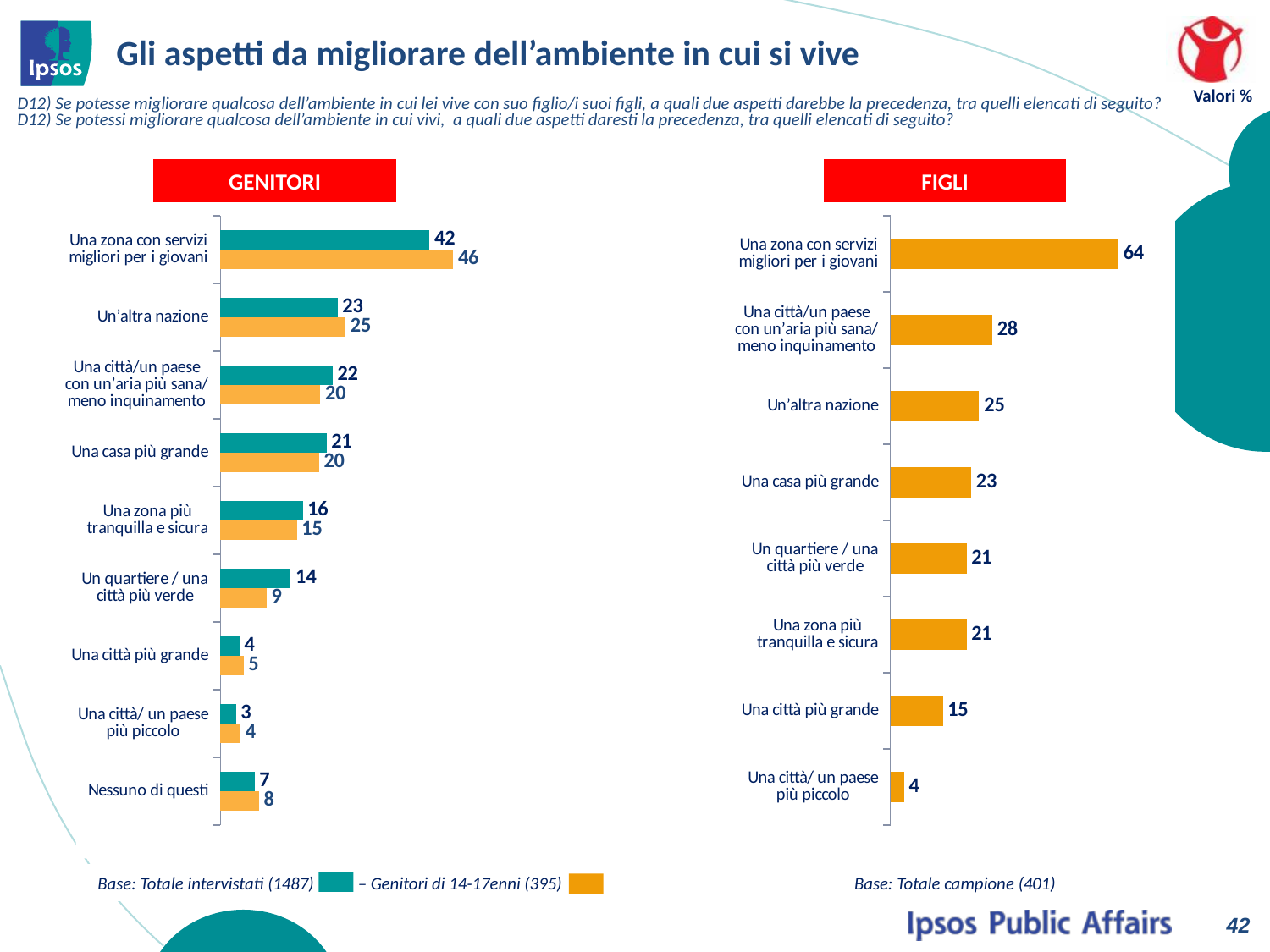

# Gli aspetti da migliorare dell’ambiente in cui si vive
Valori %
D12) Se potesse migliorare qualcosa dell’ambiente in cui lei vive con suo figlio/i suoi figli, a quali due aspetti darebbe la precedenza, tra quelli elencati di seguito?
D12) Se potessi migliorare qualcosa dell’ambiente in cui vivi,  a quali due aspetti daresti la precedenza, tra quelli elencati di seguito?
GENITORI
FIGLI

### Chart

| Category | 2013 | gen |
|---|---|---|
| Una zona con servizi migliori per i giovani | 41.6 | 46.3 |
| Un’altra nazione | 23.3 | 24.9 |
| Una città/un paese con un’aria più sana/ meno inquinamento | 22.3 | 19.9 |
| Una casa più grande | 21.1 | 19.6 |
| Una zona più tranquilla e sicura | 16.4 | 15.2 |
| Un quartiere / una città più verde | 14.0 | 9.200000000000001 |
| Una città più grande | 3.8 | 4.6 |
| Una città/ un paese più piccolo | 3.1 | 4.0 |
| Nessuno di questi | 6.8 | 7.7 |

### Chart

| Category | 2013 |
|---|---|
| Una zona con servizi migliori per i giovani | 63.5 |
| Una città/un paese con un’aria più sana/ meno inquinamento | 28.4 |
| Un’altra nazione | 24.7 |
| Una casa più grande | 22.5 |
| Un quartiere / una città più verde | 21.2 |
| Una zona più tranquilla e sicura | 21.2 |
| Una città più grande | 14.6 |
| Una città/ un paese più piccolo | 3.8 |
Base: Totale intervistati (1487)           – Genitori di 14-17enni (395)

Base: Totale campione (401)
42